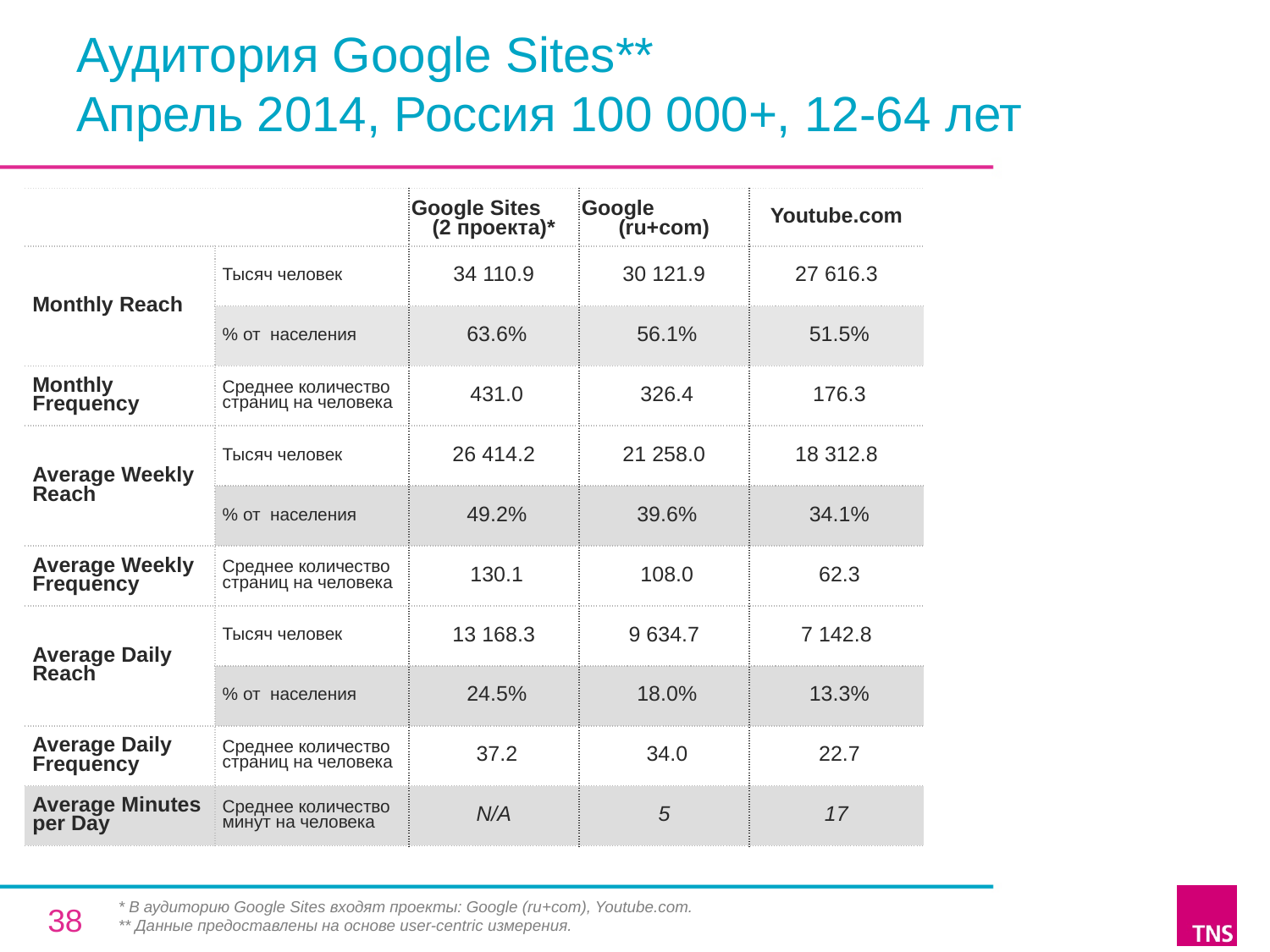

# Аудитория Google Sites** Апрель 2014, Россия 100 000+, 12-64 лет
|  |  | Google Sites (2 проекта)\* | Google (ru+com) | Youtube.com |
| --- | --- | --- | --- | --- |
| Monthly Reach | Тысяч человек | 34 110.9 | 30 121.9 | 27 616.3 |
|  | % от населения | 63.6% | 56.1% | 51.5% |
| Monthly Frequency | Среднее количество страниц на человека | 431.0 | 326.4 | 176.3 |
| Average Weekly Reach | Тысяч человек | 26 414.2 | 21 258.0 | 18 312.8 |
|  | % от населения | 49.2% | 39.6% | 34.1% |
| Average Weekly Frequency | Среднее количество страниц на человека | 130.1 | 108.0 | 62.3 |
| Average Daily Reach | Тысяч человек | 13 168.3 | 9 634.7 | 7 142.8 |
|  | % от населения | 24.5% | 18.0% | 13.3% |
| Average Daily Frequency | Среднее количество страниц на человека | 37.2 | 34.0 | 22.7 |
| Average Minutes per Day | Среднее количество минут на человека | N/A | 5 | 17 |
* В аудиторию Google Sites входят проекты: Google (ru+com), Youtube.com.
** Данные предоставлены на основе user-centric измерения.
38